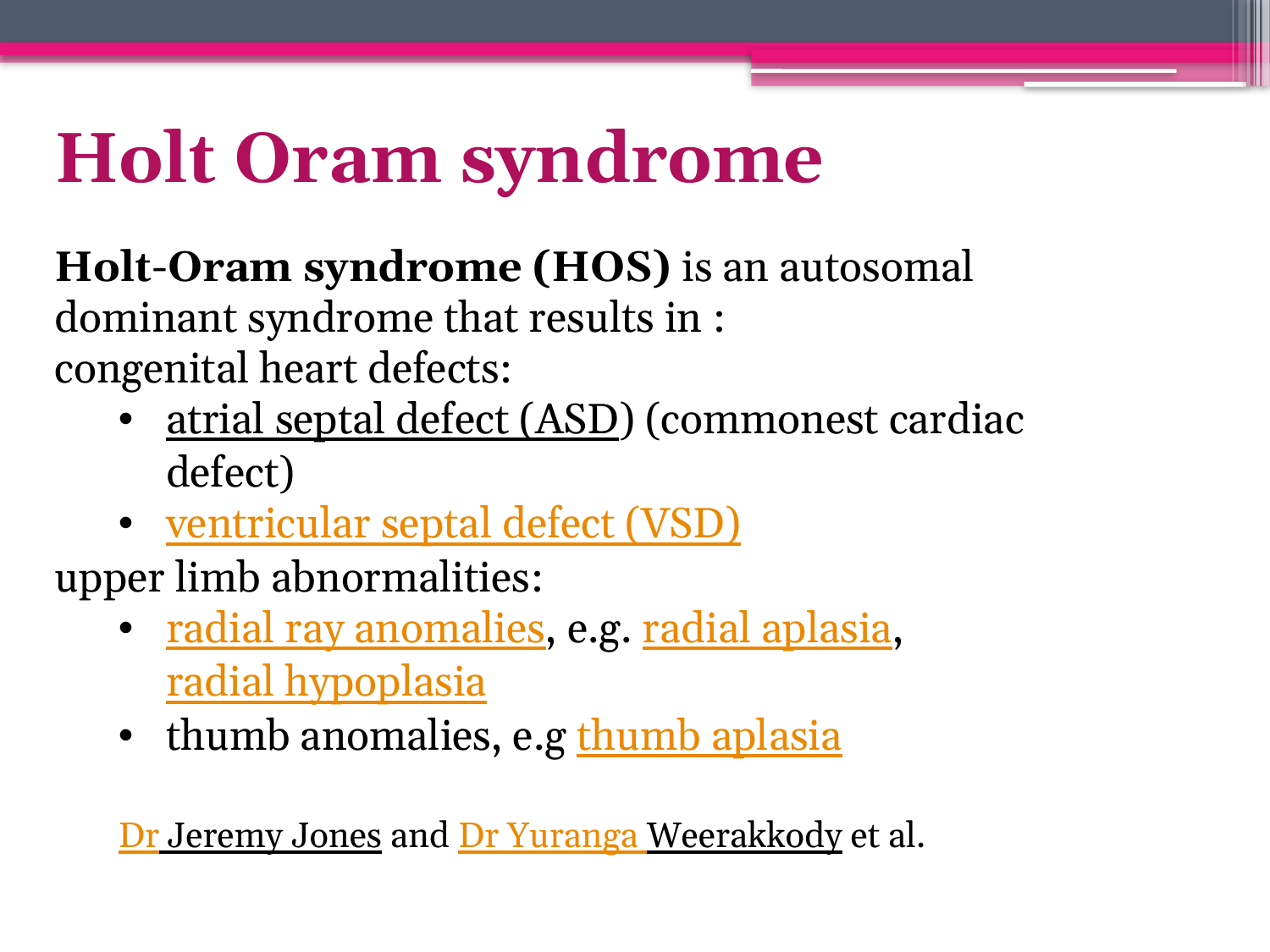

Holt Oram syndrome

Holt-Oram syndrome (HOS) is an autosomal dominant syndrome that results in :
congenital heart defects:
atrial septal defect (ASD) (commonest cardiac defect)
ventricular septal defect (VSD)
upper limb abnormalities:
radial ray anomalies, e.g. radial aplasia, radial hypoplasia
thumb anomalies, e.g thumb aplasia

Dr Jeremy Jones and Dr Yuranga Weerakkody et al.